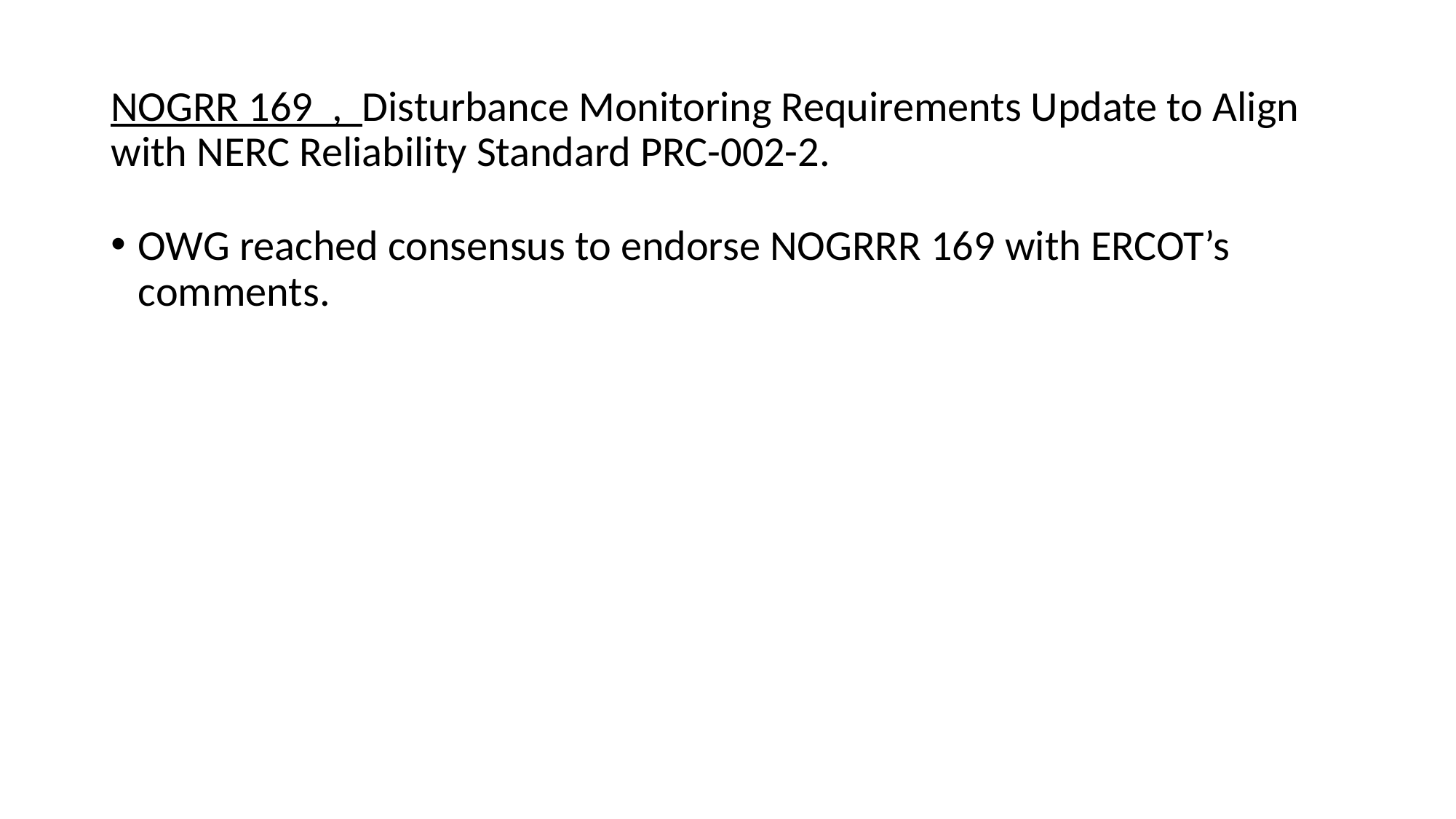

# NOGRR 169  ,  Disturbance Monitoring Requirements Update to Align with NERC Reliability Standard PRC-002-2.
OWG reached consensus to endorse NOGRRR 169 with ERCOT’s comments.